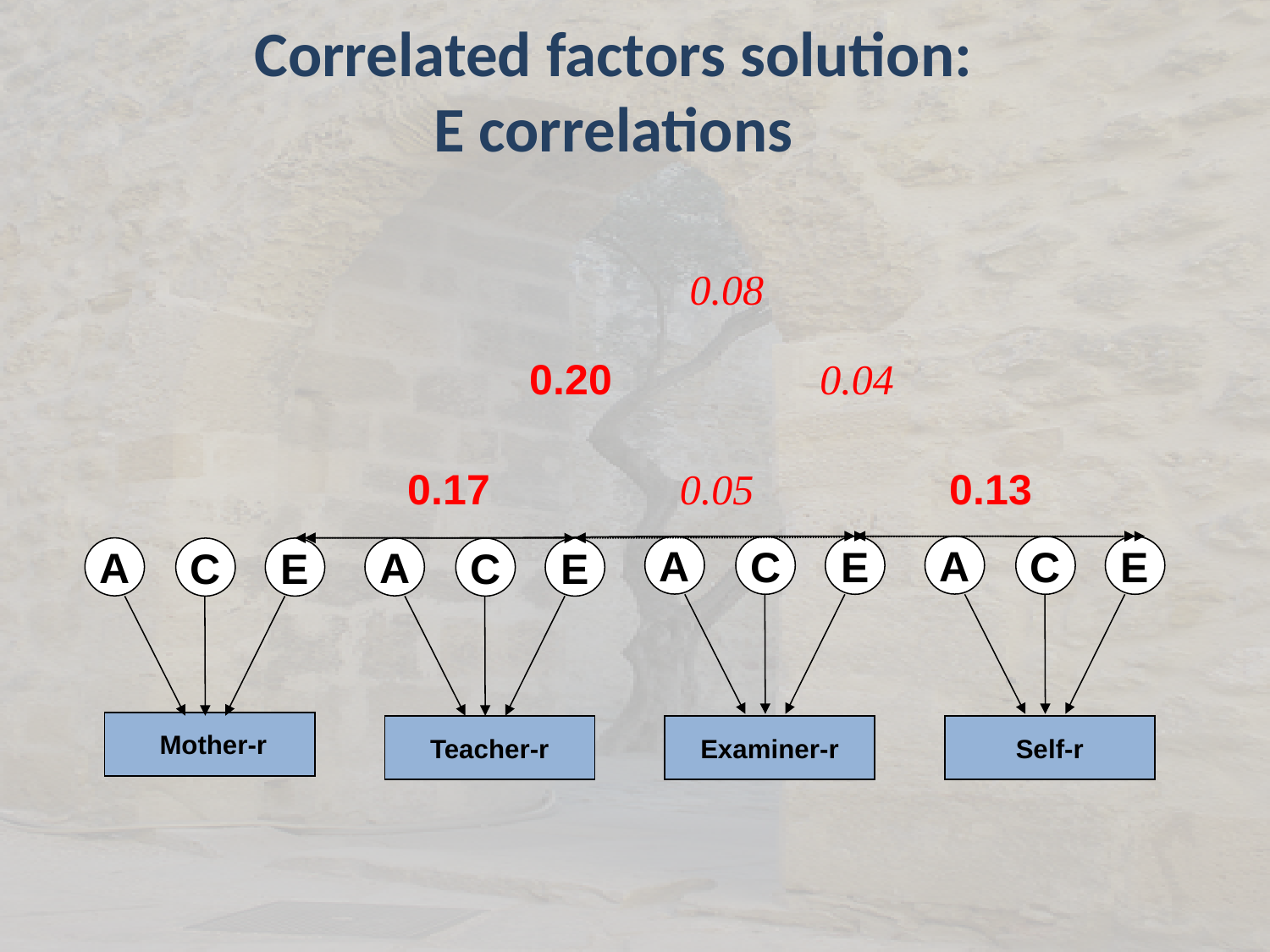

# Correlated factors solution: E correlations
0.08
0.20
0.04
0.17
0.13
0.05
A
A
C
E
C
E
A
A
C
E
C
E

 Mother-r
Teacher-r
Examiner-r
Self-r